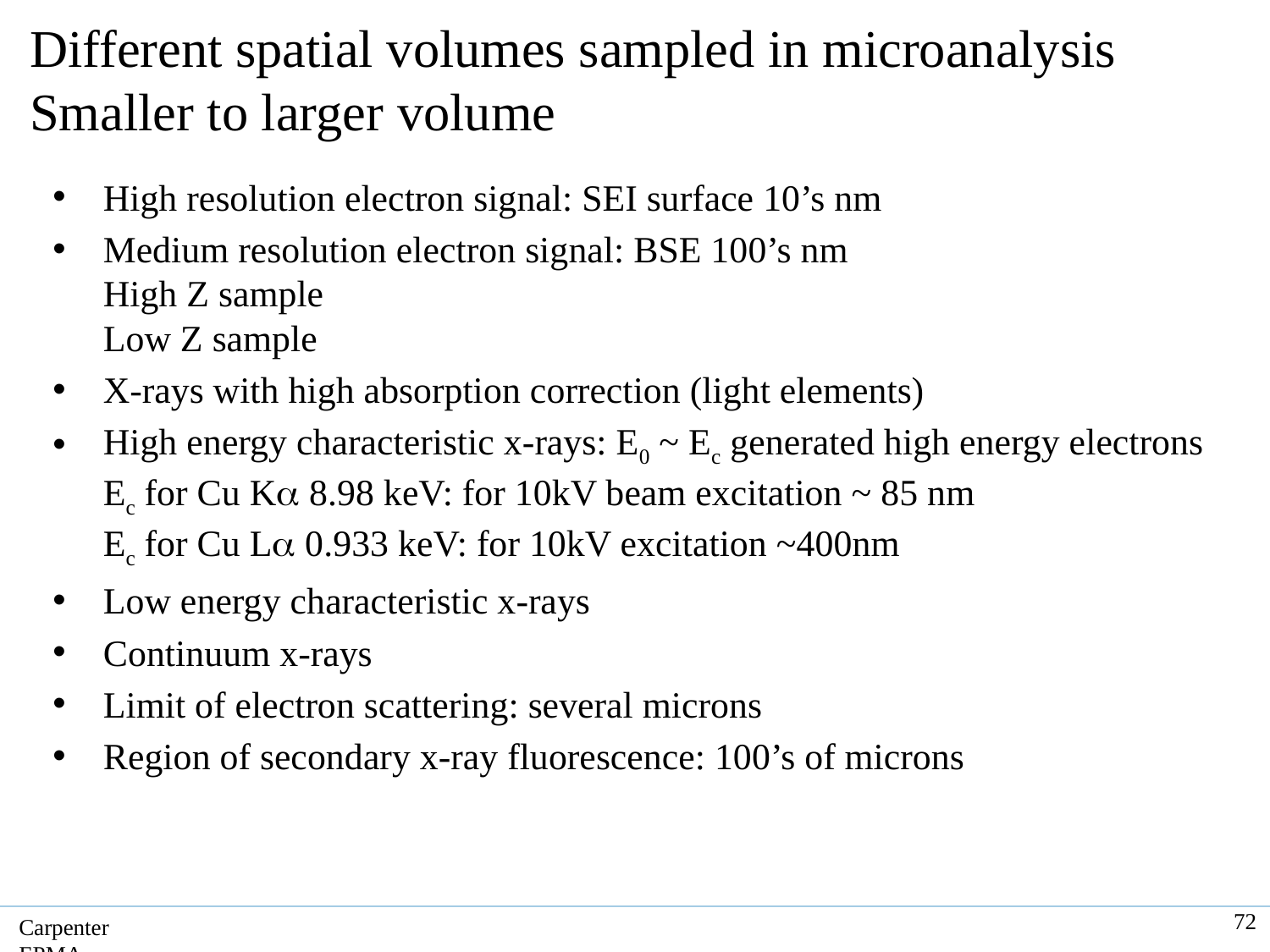

# Different spatial volumes sampled in microanalysis Smaller to larger volume
High resolution electron signal: SEI surface 10’s nm
Medium resolution electron signal: BSE 100’s nm
High Z sample
Low Z sample
X-rays with high absorption correction (light elements)
High energy characteristic x-rays: E0 ~ Ec generated high energy electrons
Ec for Cu Kα 8.98 keV: for 10kV beam excitation ~ 85 nm
Ec for Cu Lα 0.933 keV: for 10kV excitation ~400nm
Low energy characteristic x-rays
Continuum x-rays
Limit of electron scattering: several microns
Region of secondary x-ray fluorescence: 100’s of microns
72
Carpenter EPMA Overview 2013